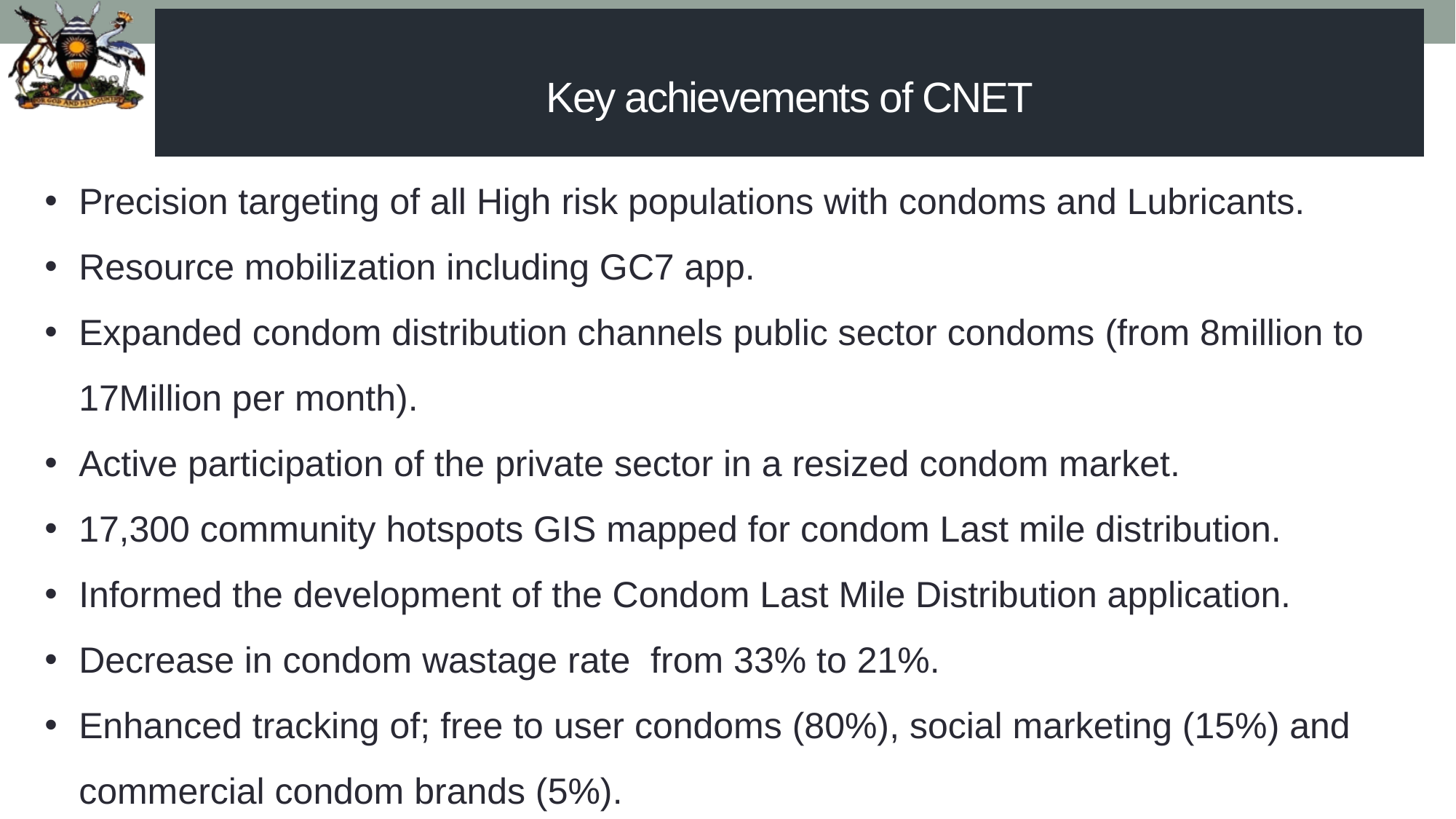

# Key achievements of CNET

Precision targeting of all High risk populations with condoms and Lubricants.
Resource mobilization including GC7 app.
Expanded condom distribution channels public sector condoms (from 8million to 17Million per month).
Active participation of the private sector in a resized condom market.
17,300 community hotspots GIS mapped for condom Last mile distribution.
Informed the development of the Condom Last Mile Distribution application.
Decrease in condom wastage rate  from 33% to 21%.
Enhanced tracking of; free to user condoms (80%), social marketing (15%) and commercial condom brands (5%).